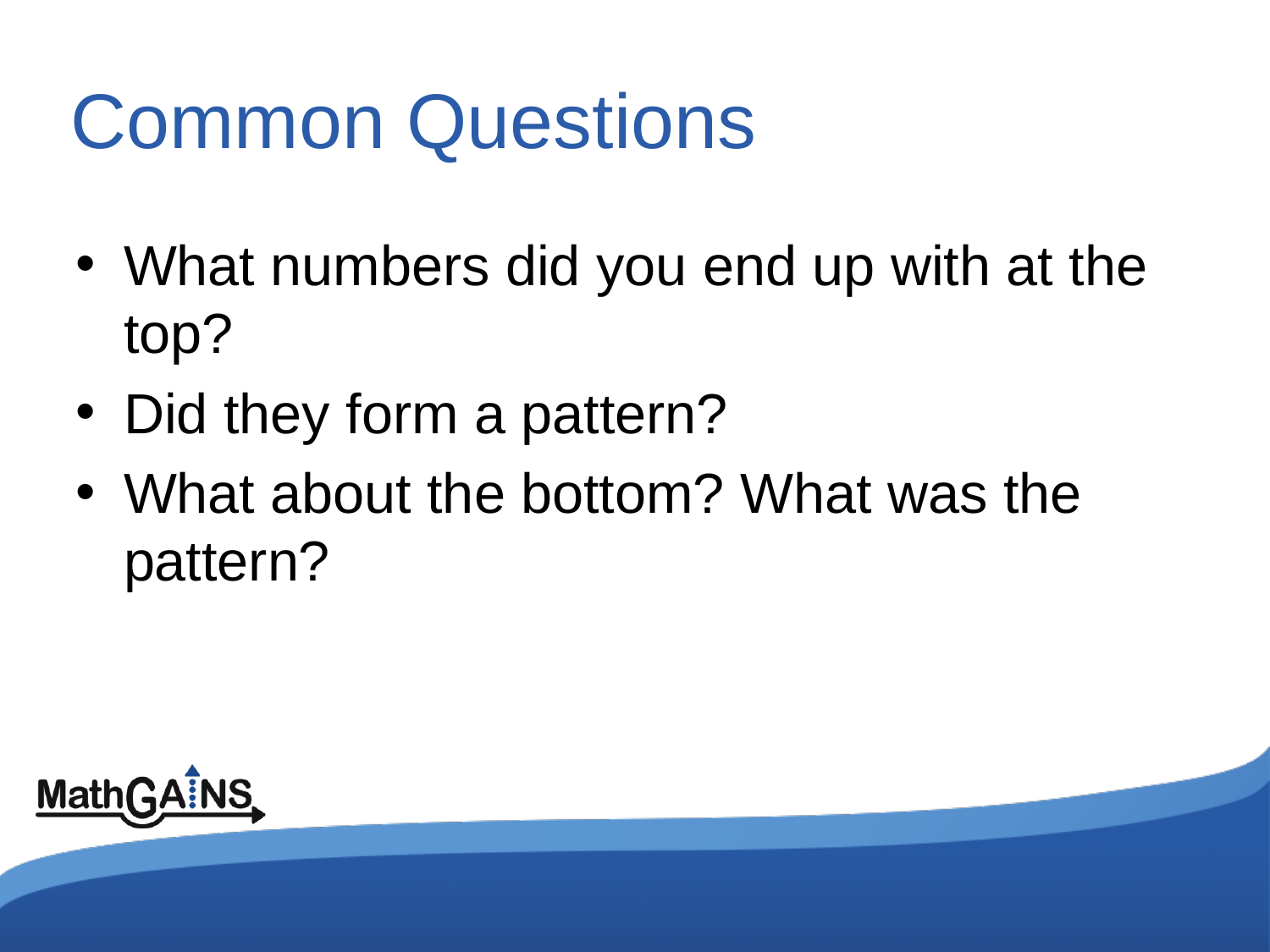

# Common Questions
What numbers did you end up with at the top?
Did they form a pattern?
What about the bottom? What was the pattern?